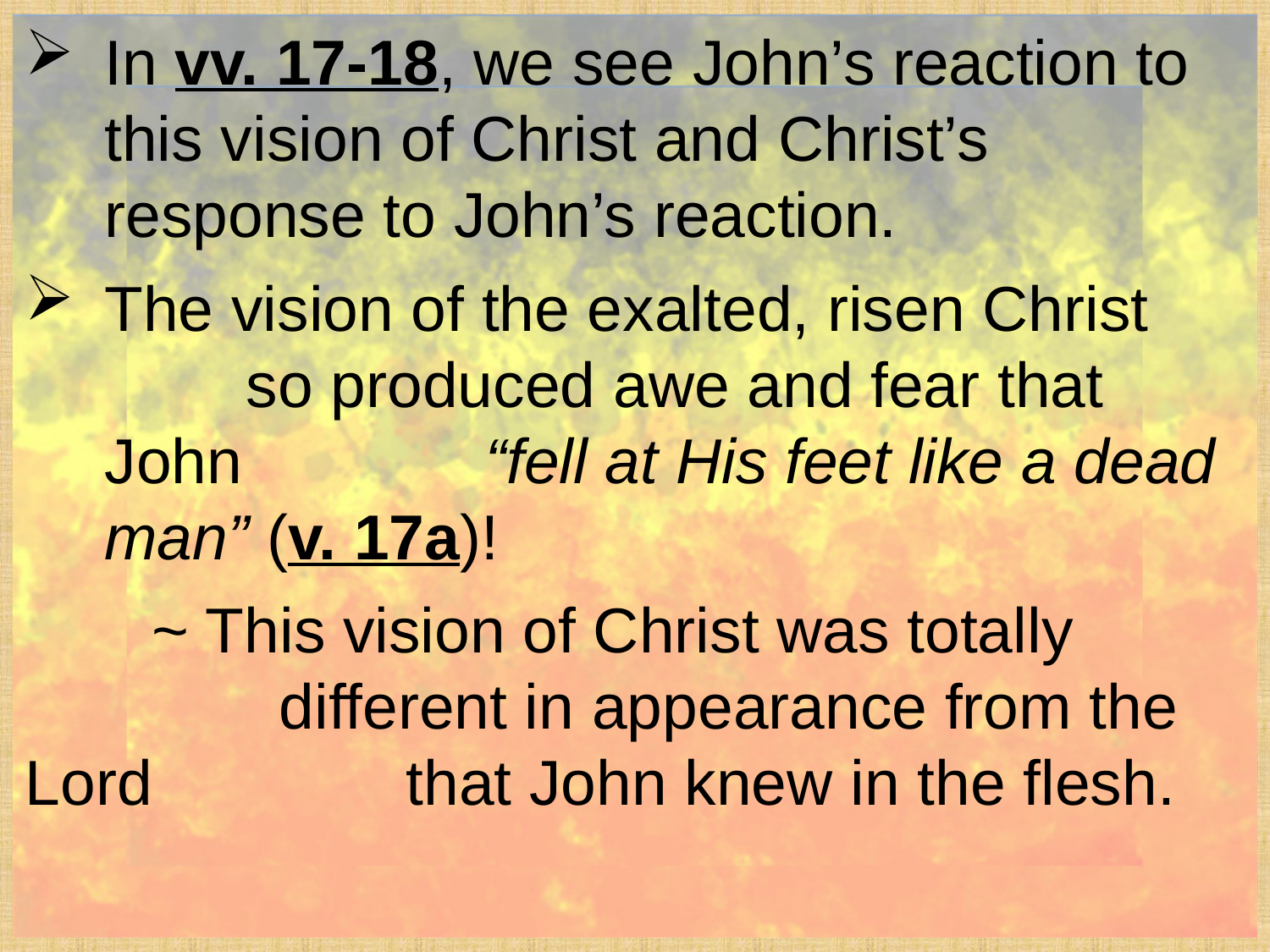

In vv. 17-18, we see John’s reaction to this vision of Christ and Christ’s response to John’s reaction.
The vision of the exalted, risen Christ 		so produced awe and fear that John 		“fell at His feet like a dead man” (v. 17a)!
	~ This vision of Christ was totally 			different in appearance from the Lord 		that John knew in the flesh.